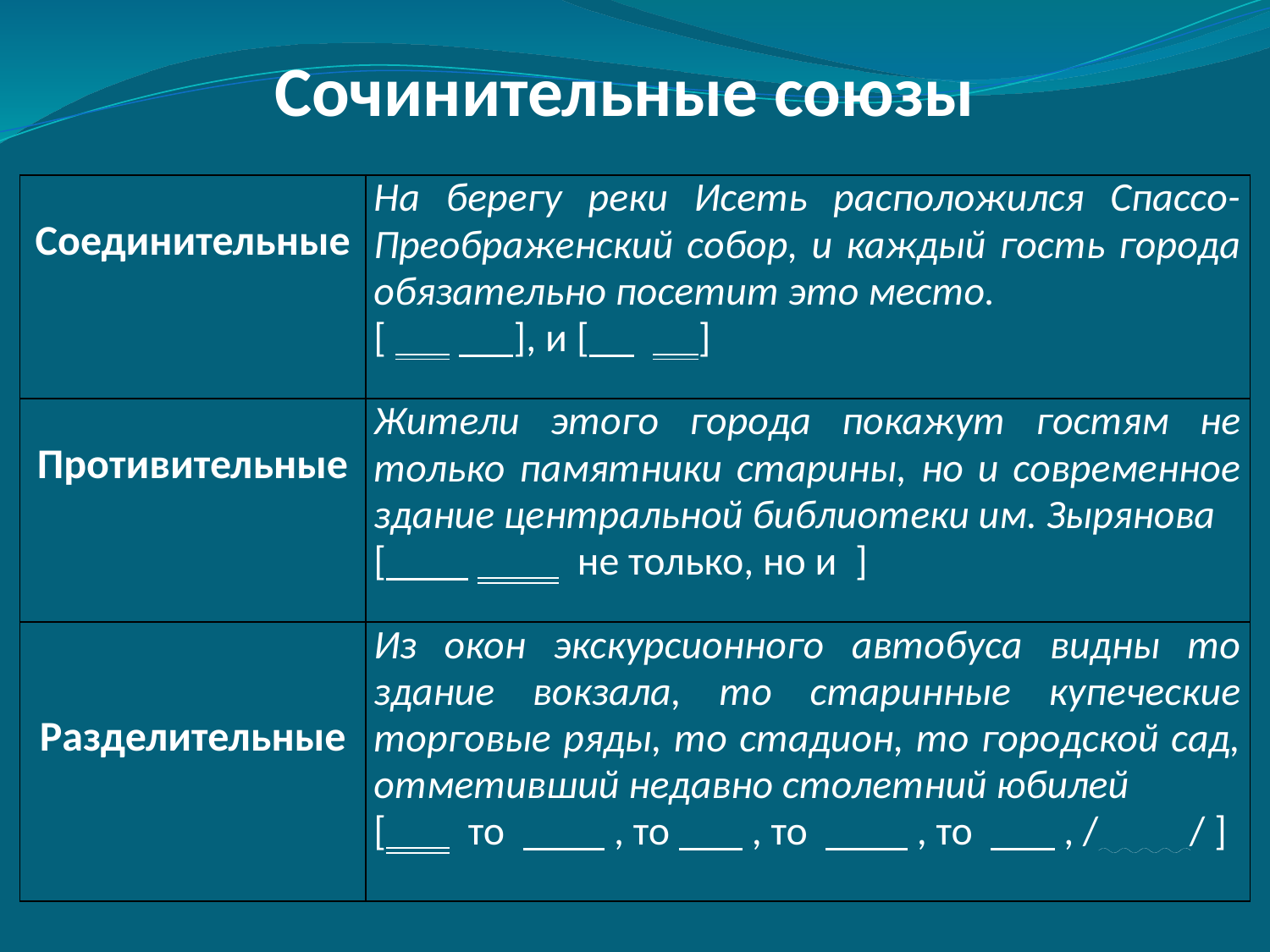

Сочинительные союзы
| Соединительные | На берегу реки Исеть расположился Спассо-Преображенский собор, и каждый гость города обязательно посетит это место. [ ], и [ ] |
| --- | --- |
| Противительные | Жители этого города покажут гостям не только памятники старины, но и современное здание центральной библиотеки им. Зырянова [ не только, но и ] |
| Разделительные | Из окон экскурсионного автобуса видны то здание вокзала, то старинные купеческие торговые ряды, то стадион, то городской сад, отметивший недавно столетний юбилей [ то , то , то , то , / / ] |